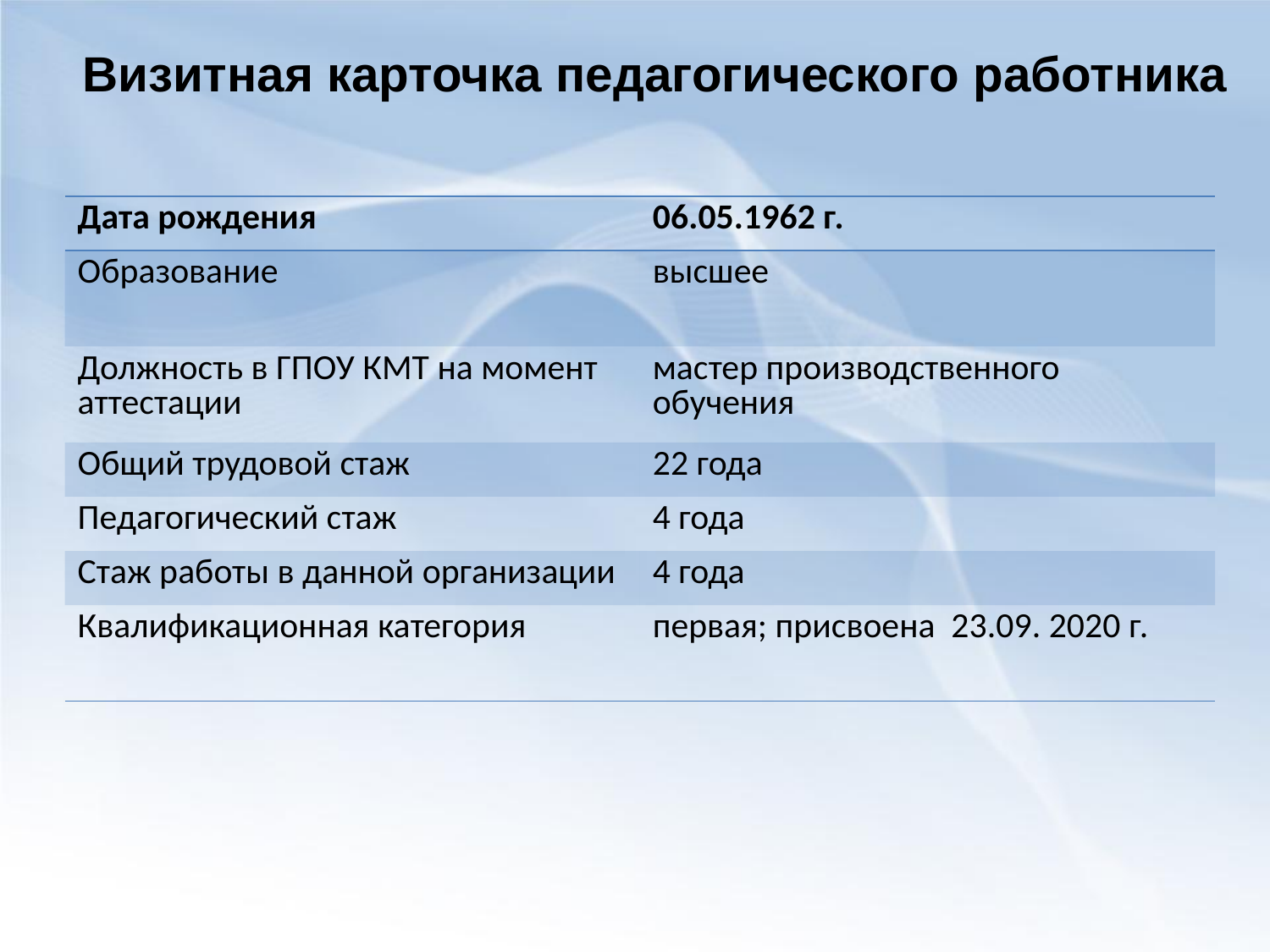

Визитная карточка педагогического работника
| Дата рождения | 06.05.1962 г. |
| --- | --- |
| Образование | высшее |
| Должность в ГПОУ КМТ на момент аттестации | мастер производственного обучения |
| Общий трудовой стаж | 22 года |
| Педагогический стаж | 4 года |
| Стаж работы в данной организации | 4 года |
| Квалификационная категория | первая; присвоена 23.09. 2020 г. |